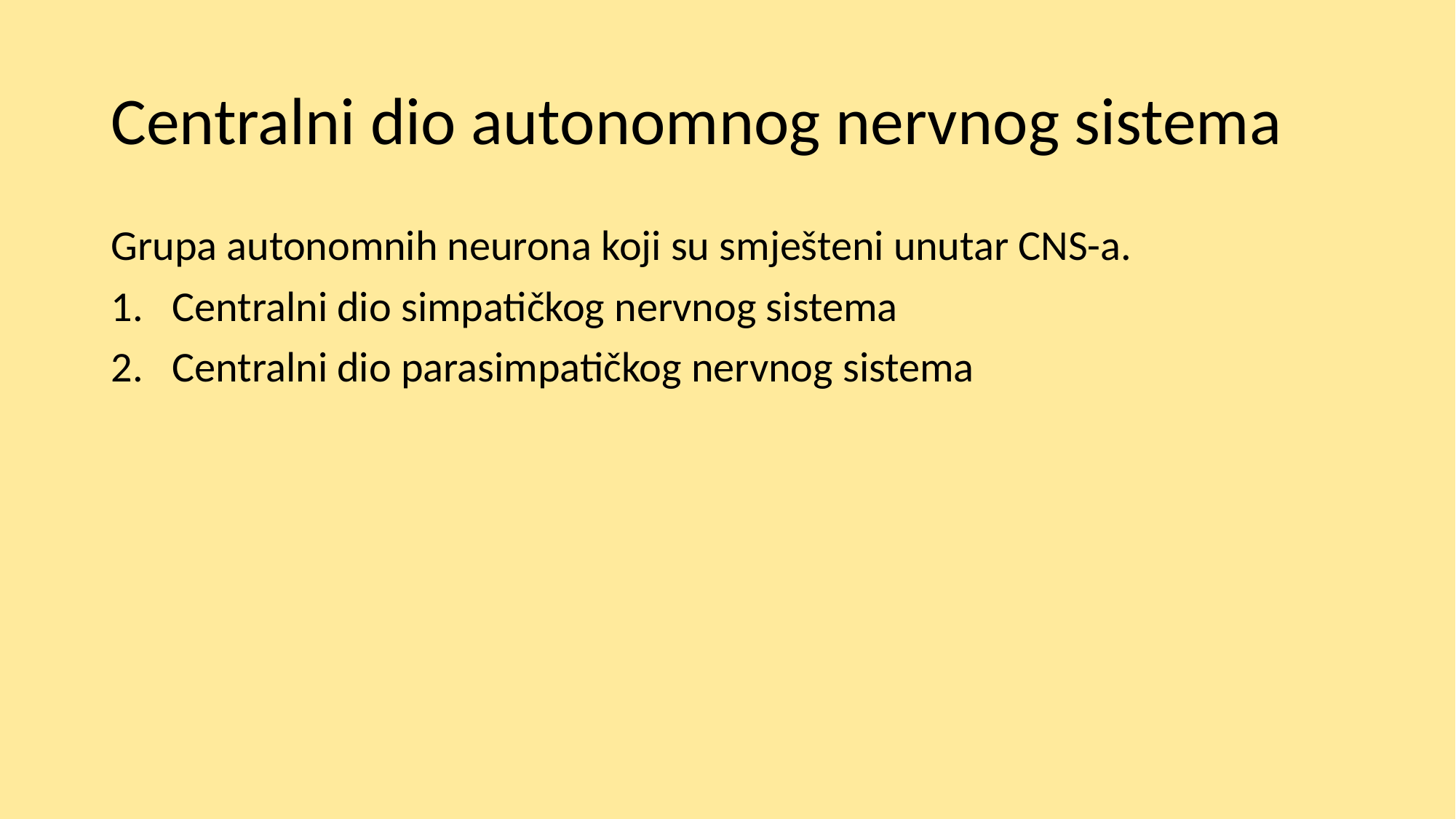

# Centralni dio autonomnog nervnog sistema
Grupa autonomnih neurona koji su smješteni unutar CNS-a.
Centralni dio simpatičkog nervnog sistema
Centralni dio parasimpatičkog nervnog sistema